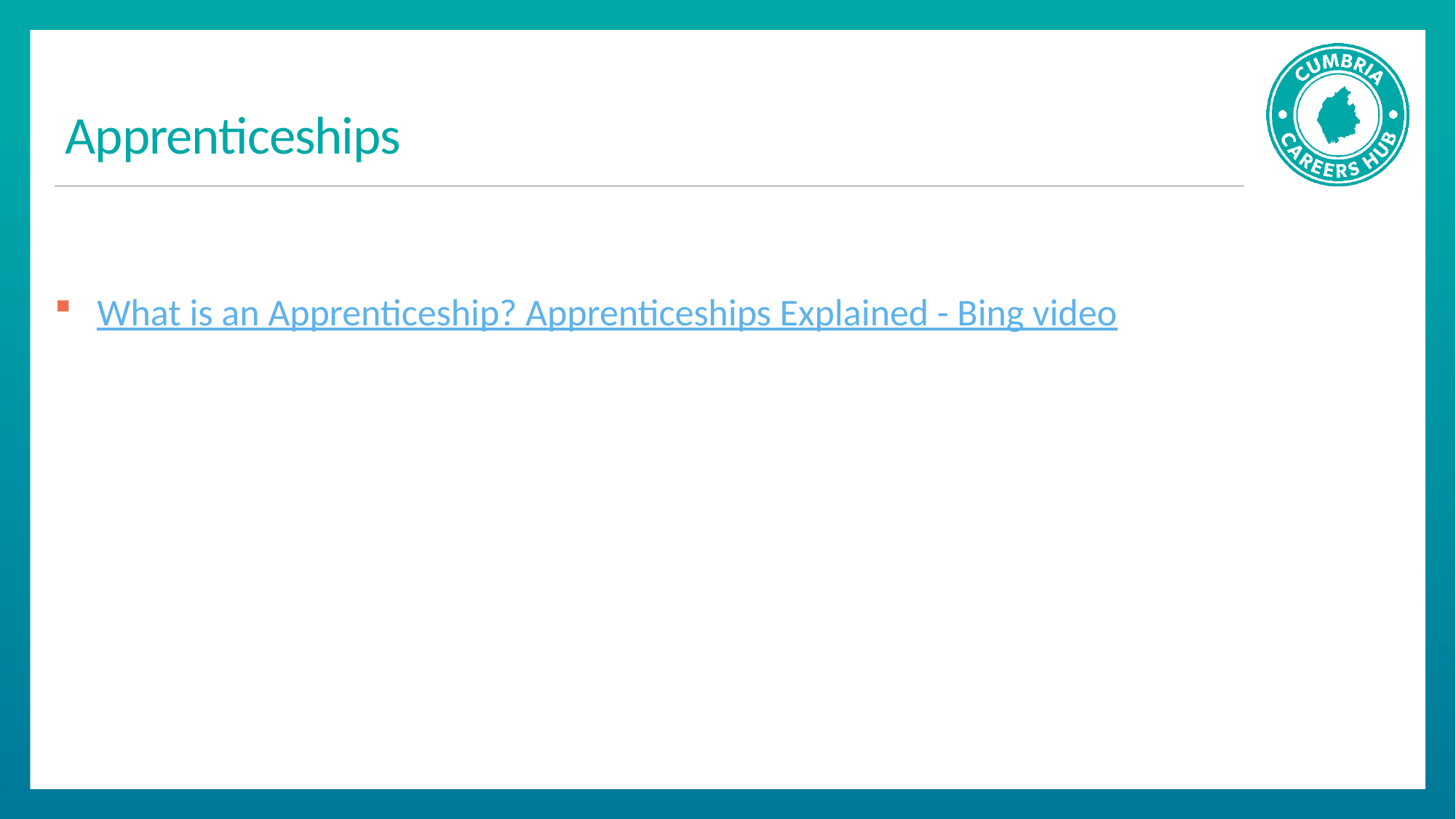

# Apprenticeships

What is an Apprenticeship? Apprenticeships Explained - Bing video